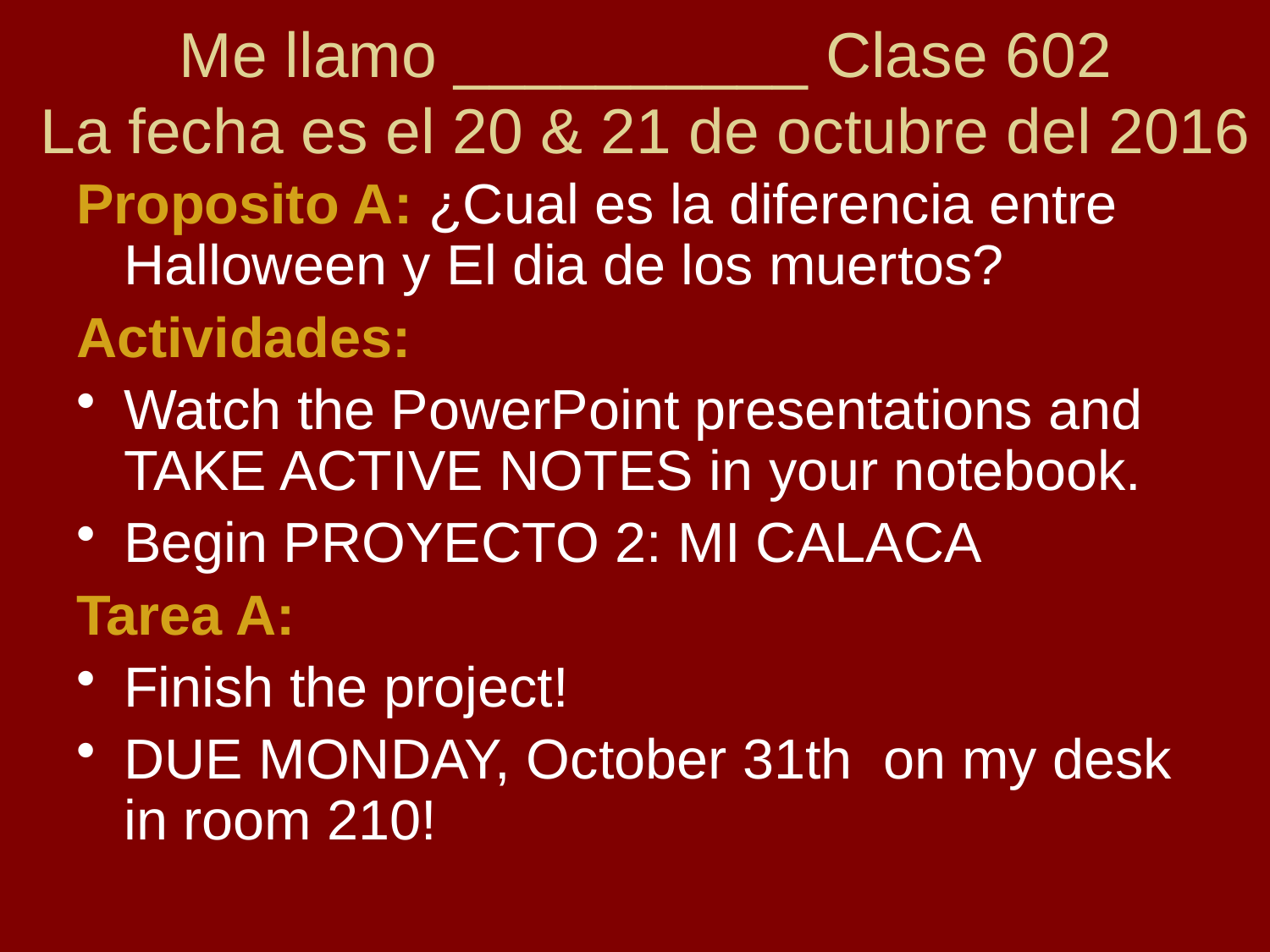

# Me llamo __________ Clase 602 La fecha es el 20 & 21 de octubre del 2016
Proposito A: ¿Cual es la diferencia entre Halloween y El dia de los muertos?
Actividades:
Watch the PowerPoint presentations and TAKE ACTIVE NOTES in your notebook.
Begin PROYECTO 2: MI CALACA
Tarea A:
Finish the project!
DUE MONDAY, October 31th  on my desk in room 210!